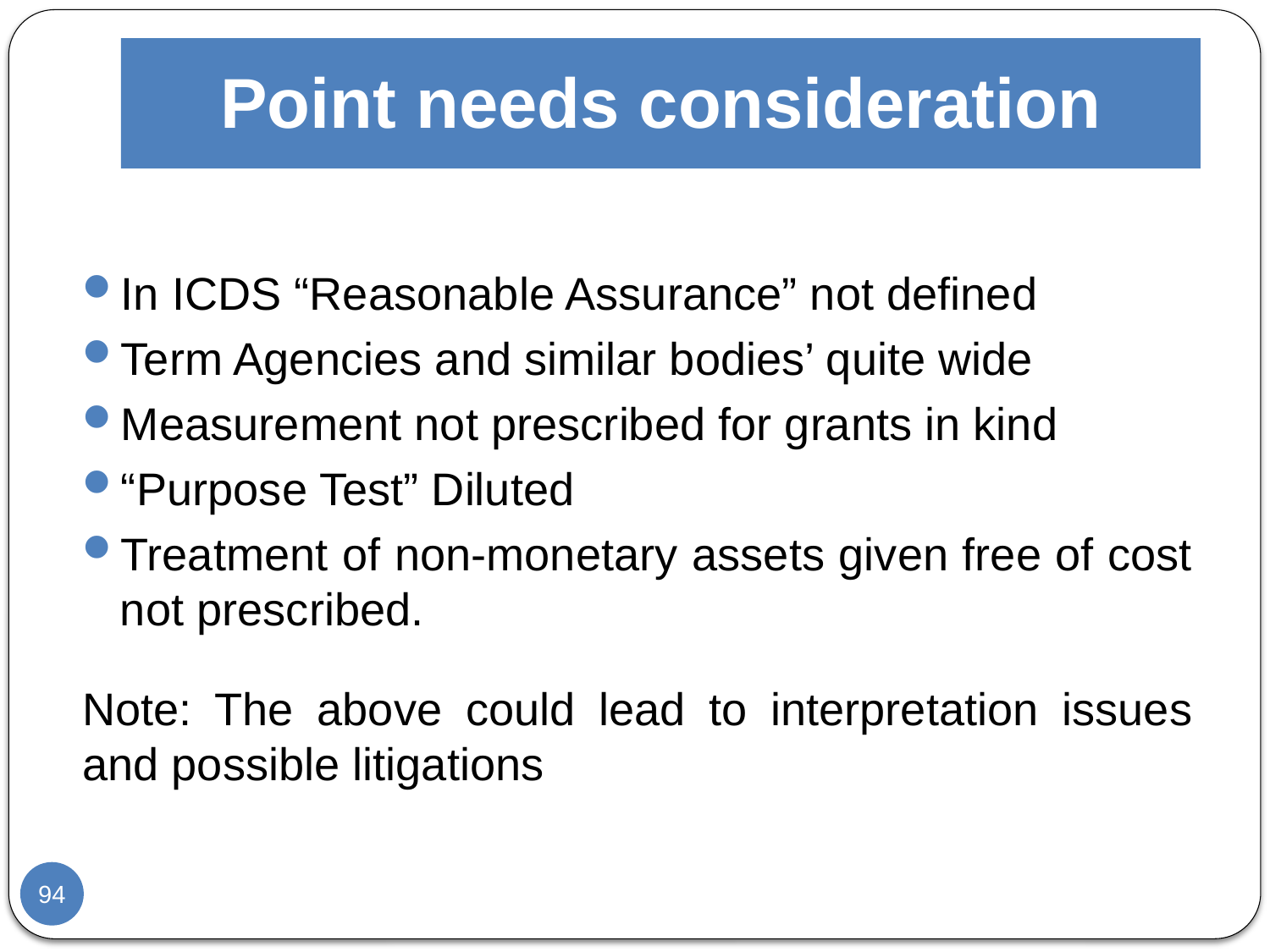

# Point needs consideration
In ICDS “Reasonable Assurance” not defined
Term Agencies and similar bodies’ quite wide
Measurement not prescribed for grants in kind
“Purpose Test” Diluted
Treatment of non-monetary assets given free of cost not prescribed.

Note: The above could lead to interpretation issues and possible litigations

94